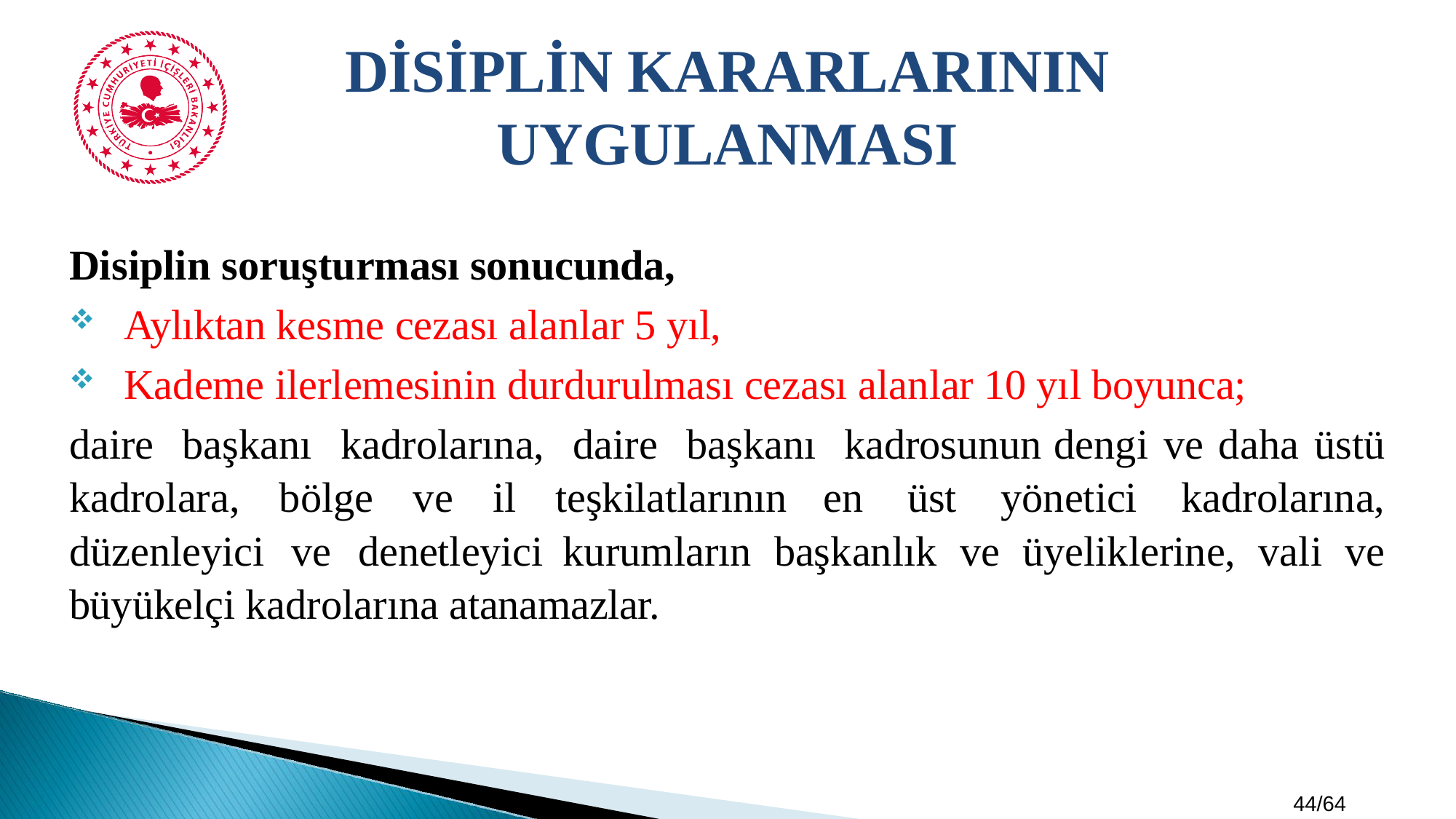

DİSİPLİN KARARLARININ UYGULANMASI
Disiplin soruşturması sonucunda,
Aylıktan kesme cezası alanlar 5 yıl,
Kademe ilerlemesinin durdurulması cezası alanlar 10 yıl boyunca;
daire  başkanı  kadrolarına,  daire  başkanı  kadrosunun dengi ve daha üstü kadrolara, bölge ve il teşkilatlarının en üst yönetici kadrolarına, düzenleyici ve denetleyici kurumların başkanlık ve üyeliklerine, vali ve büyükelçi kadrolarına atanamazlar.